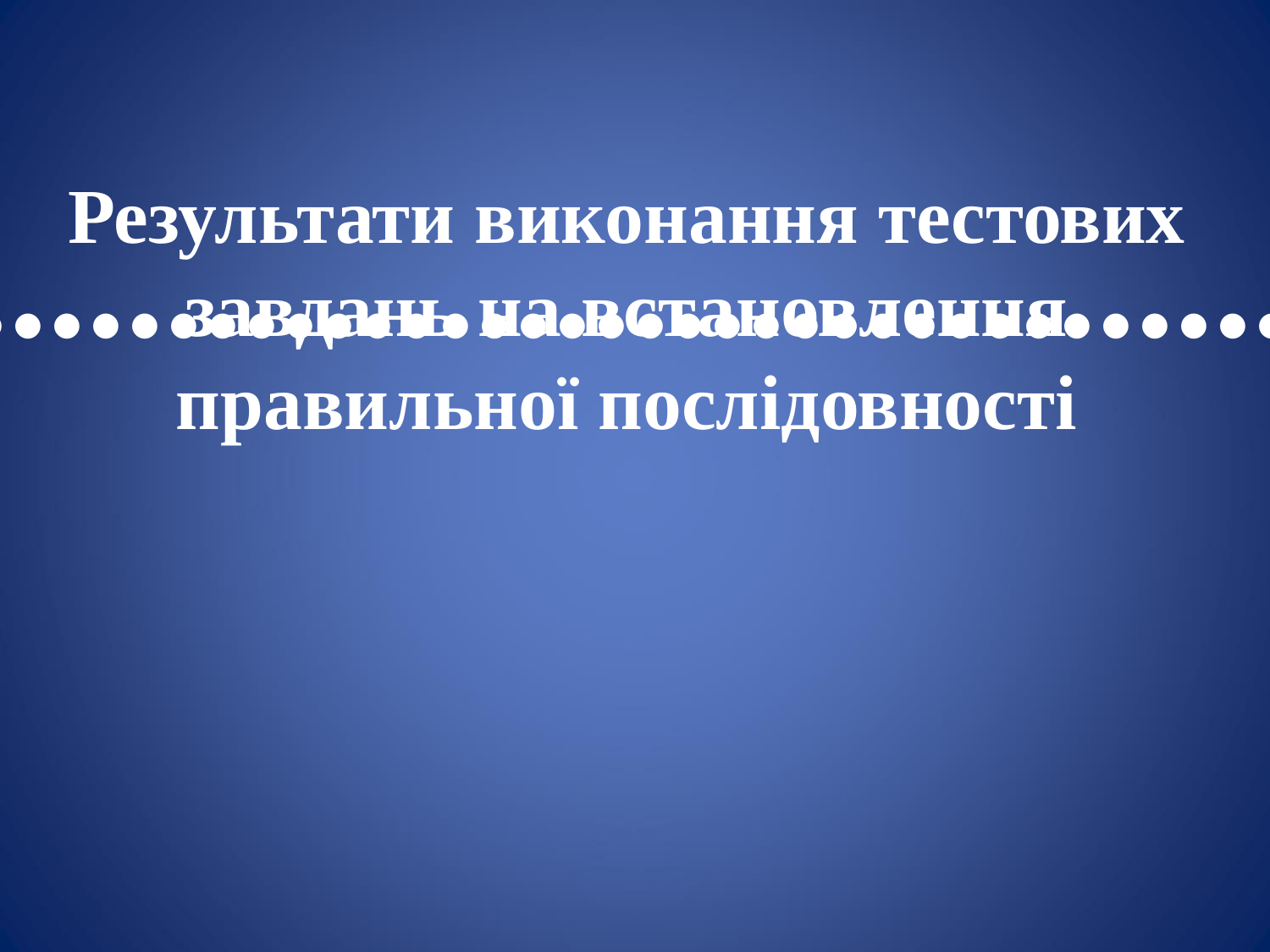

Результати виконання тестових завдань на встановлення правильної послідовності
••••••••••••••••••••••••••••••••••